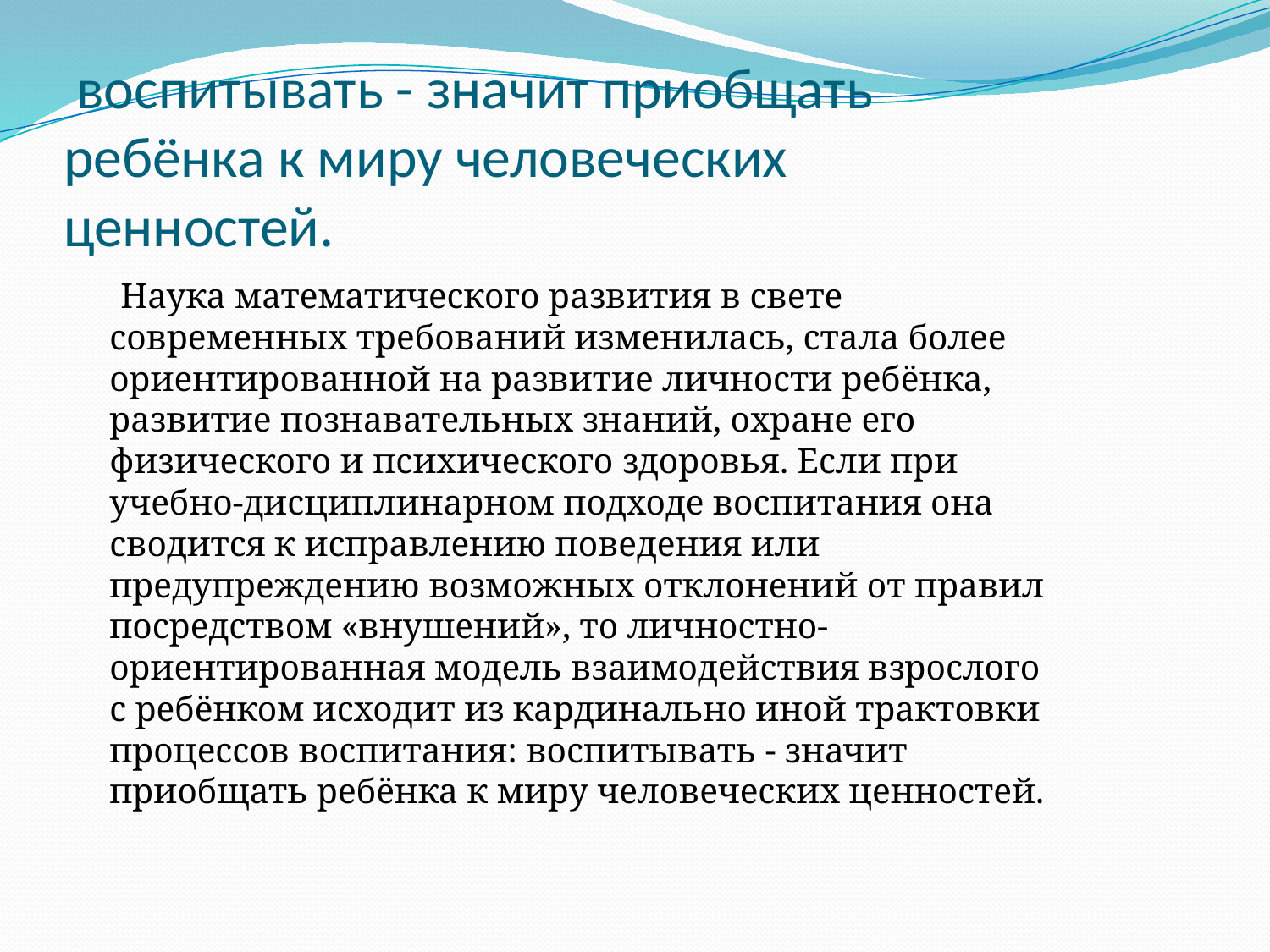

# воспитывать - значит приобщать ребёнка к миру человеческих ценностей.
     Наука математического развития в свете современных требований изменилась, стала более ориентированной на развитие личности ребёнка, развитие познавательных знаний, охране его физического и психического здоровья. Если при учебно-дисциплинарном подходе воспитания она сводится к исправлению поведения или предупреждению возможных отклонений от правил посредством «внушений», то личностно-ориентированная модель взаимодействия взрослого с ребёнком исходит из кардинально иной трактовки процессов воспитания: воспитывать - значит приобщать ребёнка к миру человеческих ценностей.